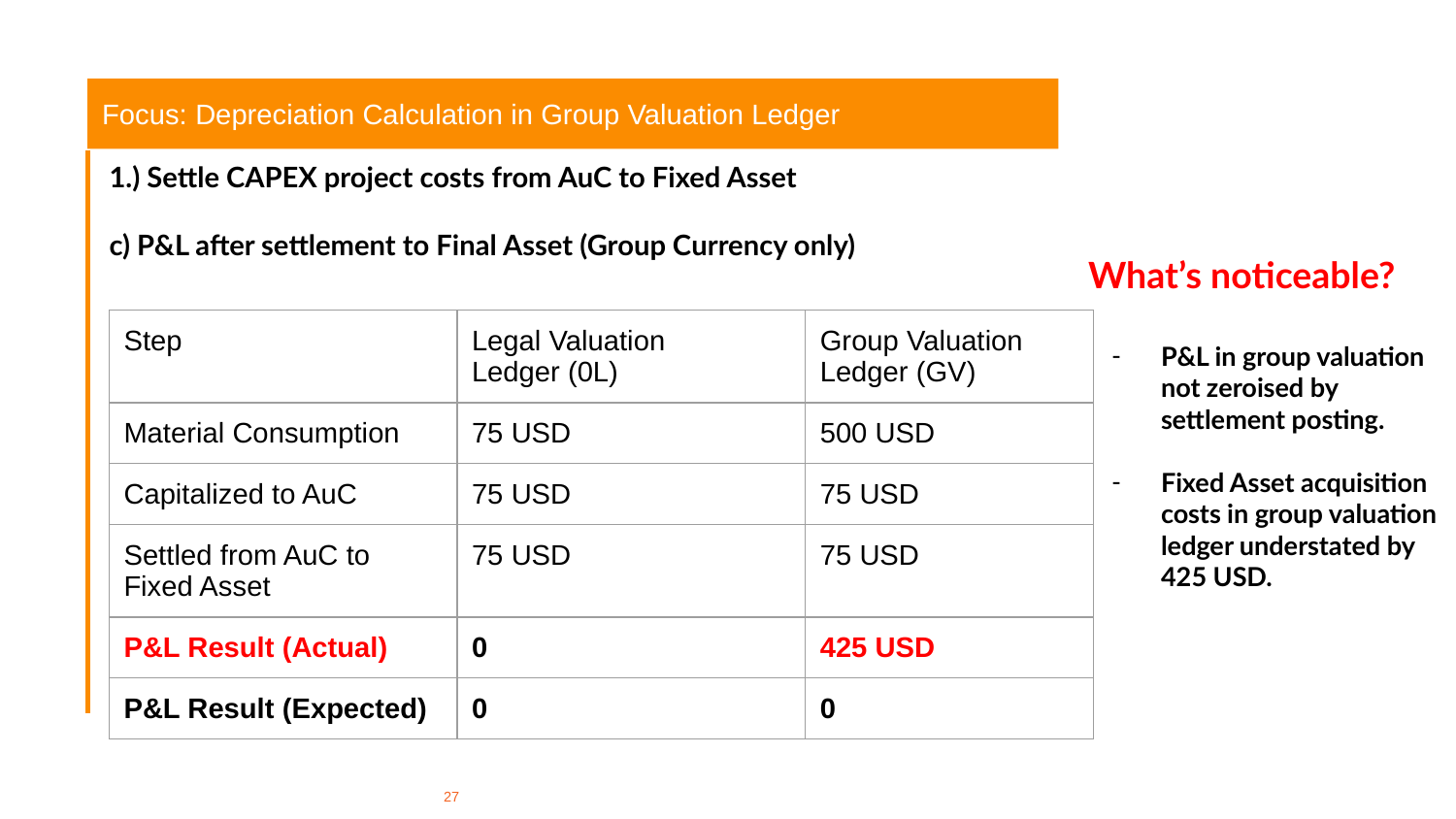

Focus: Depreciation Calculation in Group Valuation Ledger
# 1.) Settle CAPEX project costs from AuC to Fixed Asset

c) P&L after settlement to Final Asset (Group Currency only)
What’s noticeable?

P&L in group valuation not zeroised by settlement posting.

Fixed Asset acquisition costs in group valuation ledger understated by 425 USD.

| Step | Legal Valuation Ledger (0L) | Group Valuation Ledger (GV) |
| --- | --- | --- |
| Material Consumption | 75 USD | 500 USD |
| Capitalized to AuC | 75 USD | 75 USD |
| Settled from AuC to Fixed Asset | 75 USD | 75 USD |
| P&L Result (Actual) | 0 | 425 USD |
| P&L Result (Expected) | 0 | 0 |
27